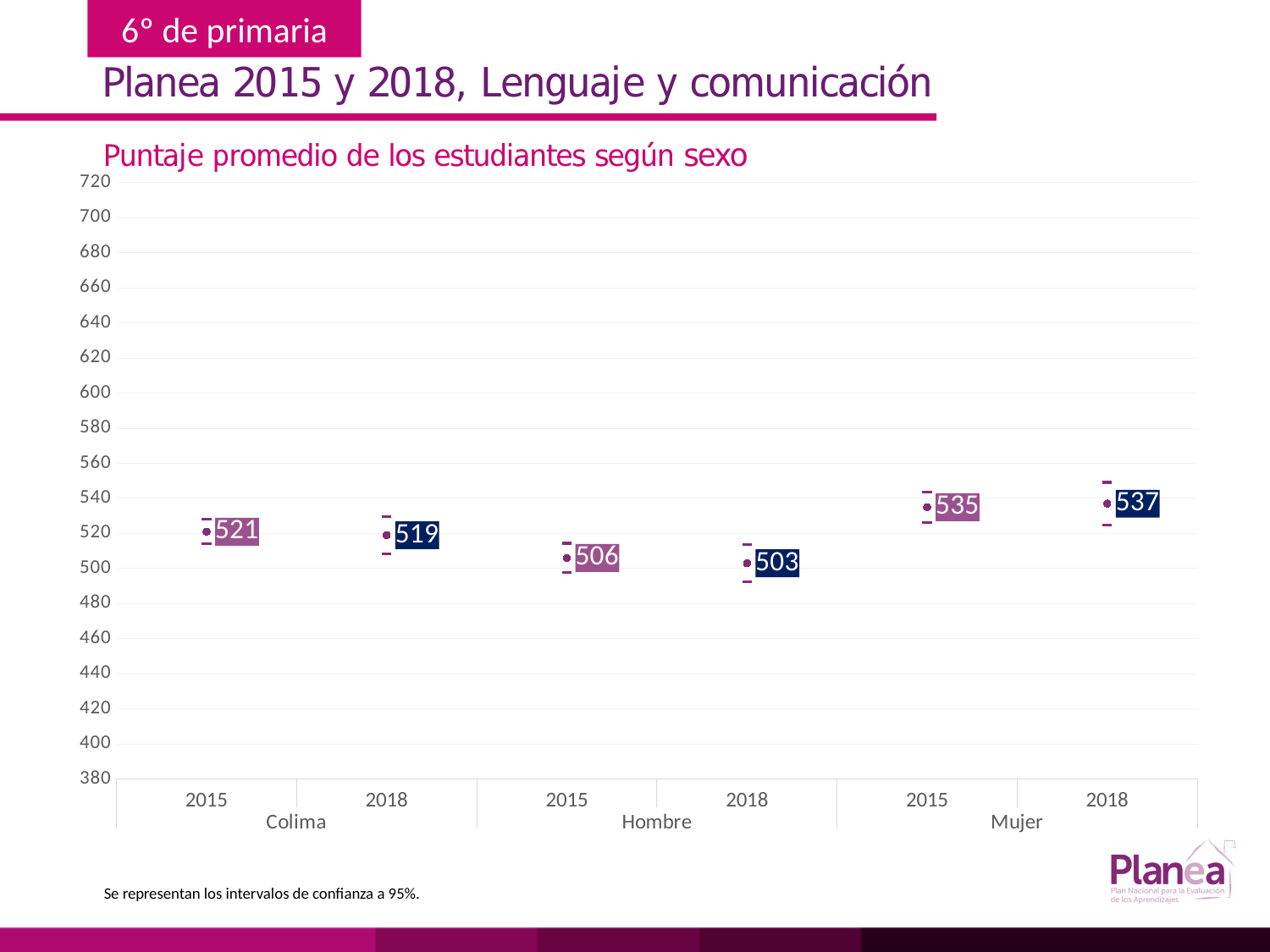

Planea 2015 y 2018, Lenguaje y comunicación

Puntaje promedio de los estudiantes según sexo

### Chart

| Category |  |  |  |
|---|---|---|---|
| 2015 | 514.035 | 527.965 | 521.0 |
| 2018 | 508.453 | 529.547 | 519.0 |
| 2015 | 497.642 | 514.358 | 506.0 |
| 2018 | 492.254 | 513.746 | 503.0 |
| 2015 | 526.244 | 543.756 | 535.0 |
| 2018 | 524.861 | 549.139 | 537.0 |
Se representan los intervalos de confianza a 95%.